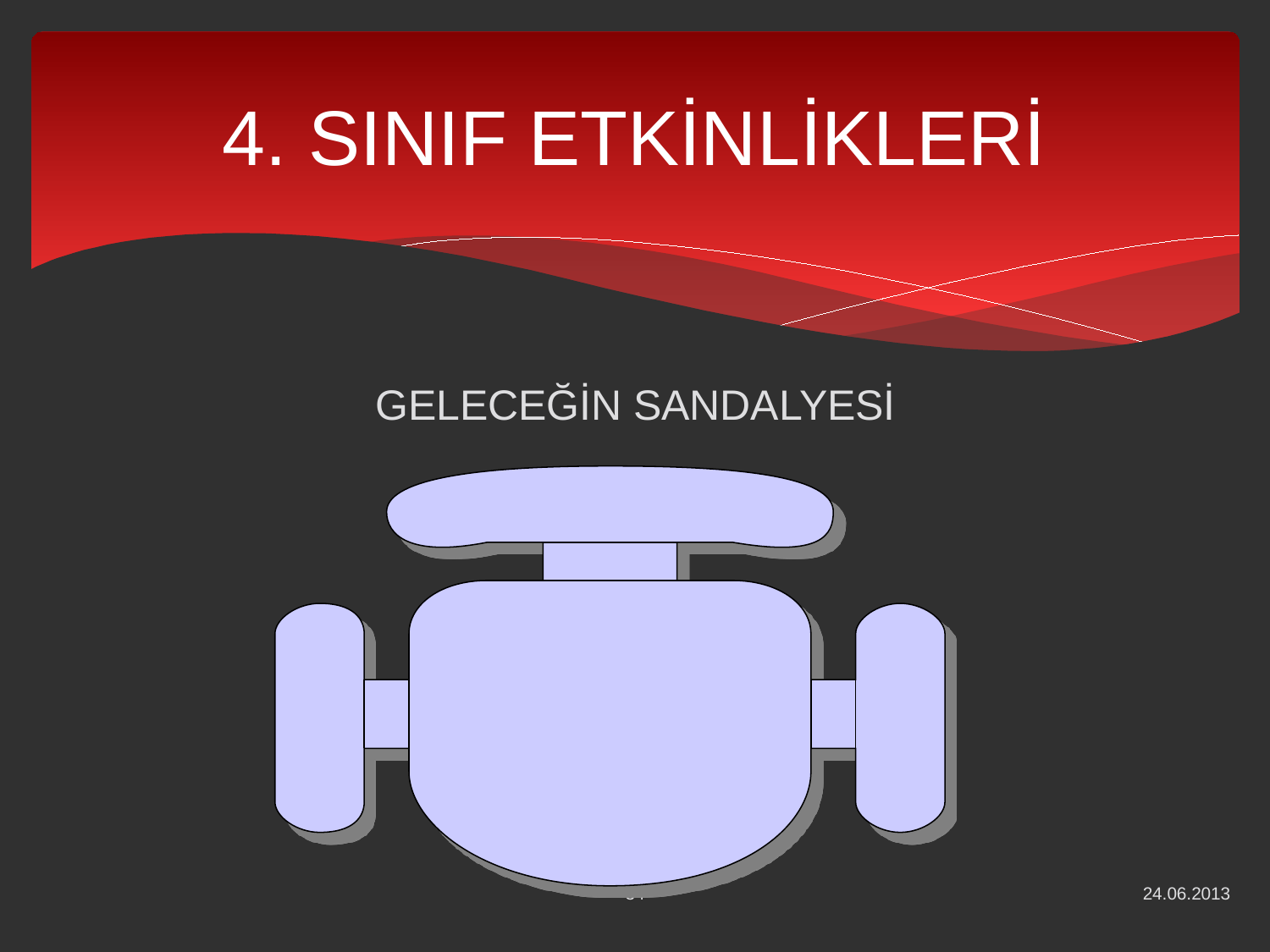

# 4. SINIF ETKİNLİKLERİ
GELECEĞİN SANDALYESİ

34
24.06.2013